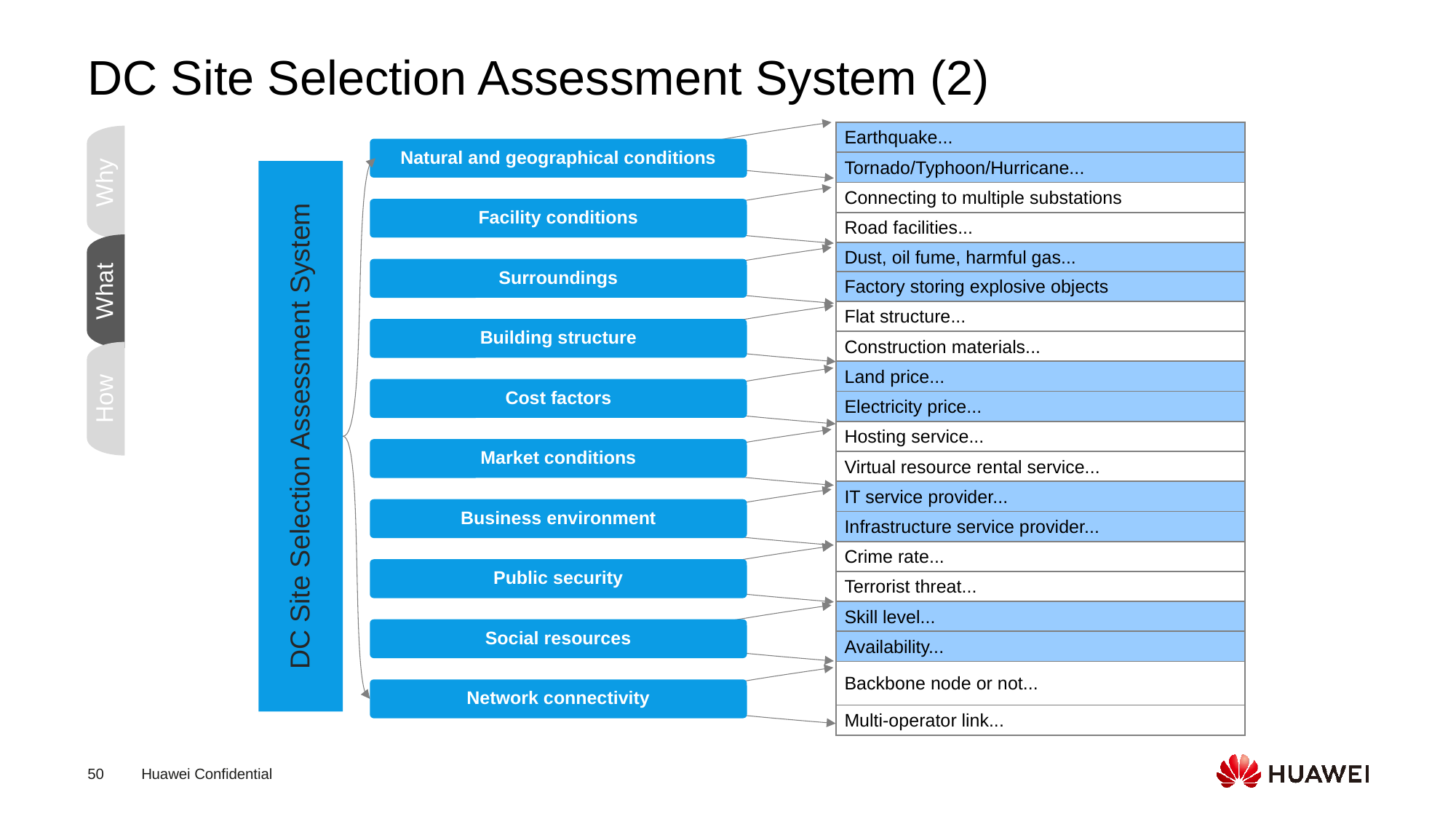

# DC Site Selection Assessment System (2)

Natural and geographical conditions
DC Site Selection Assessment System

Facility conditions

Surroundings

Building structure

Cost factors

Market conditions

Business environment

Public security

Social resources

Network connectivity
| Earthquake... |
| --- |
| Tornado/Typhoon/Hurricane... |
| Connecting to multiple substations |
| Road facilities... |
| Dust, oil fume, harmful gas... |
| Factory storing explosive objects |
| Flat structure... |
| Construction materials... |
| Land price... |
| Electricity price... |
| Hosting service... |
| Virtual resource rental service... |
| IT service provider... |
| Infrastructure service provider... |
| Crime rate... |
| Terrorist threat... |
| Skill level... |
| Availability... |
| Backbone node or not... |
| Multi-operator link... |
Why
What
How